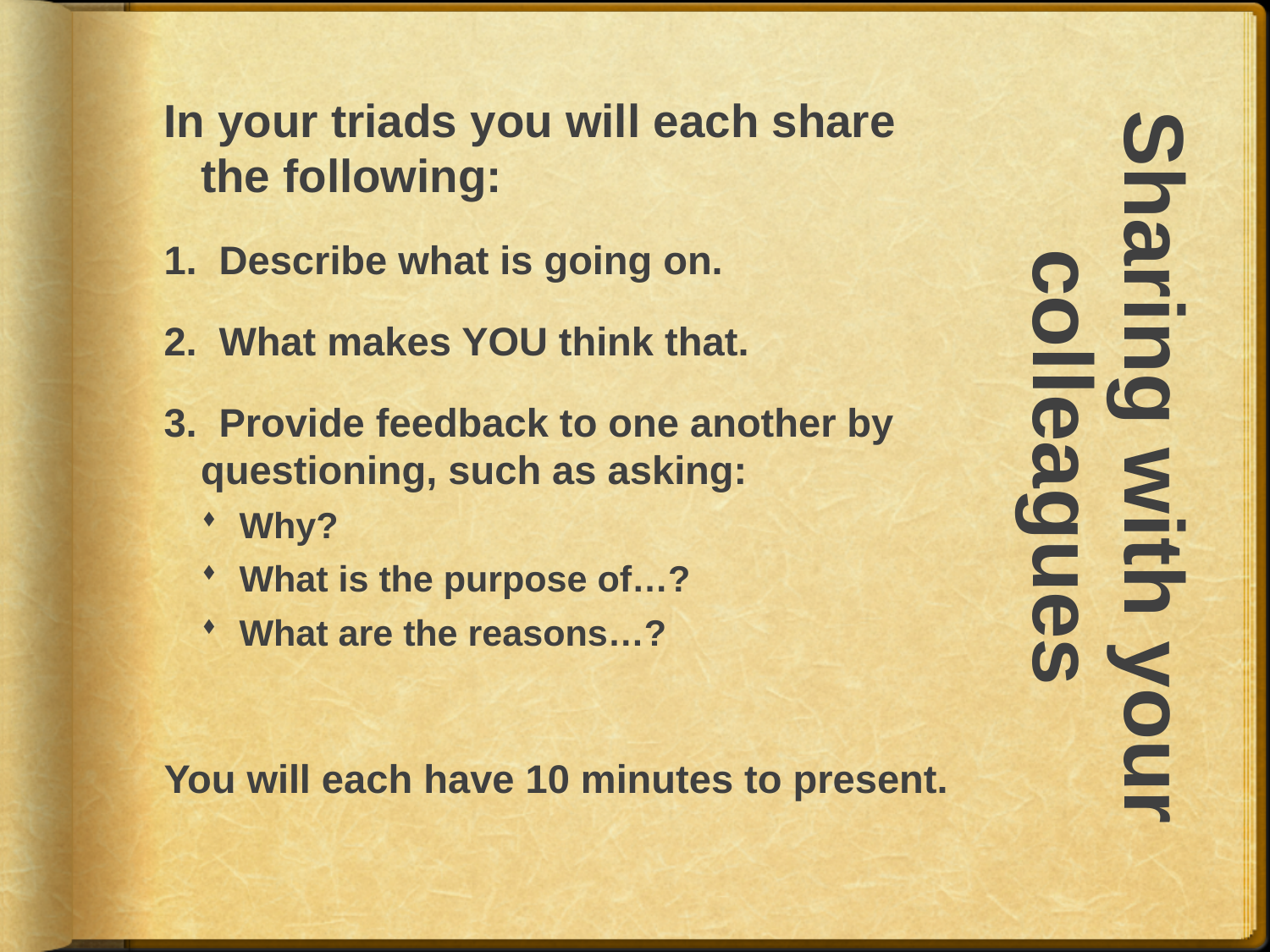

In your triads you will each share the following:
1.  Describe what is going on.
2.  What makes YOU think that.
3.  Provide feedback to one another by questioning, such as asking:
Why?
What is the purpose of…?
What are the reasons…?

You will each have 10 minutes to present.
# Sharing with your colleagues